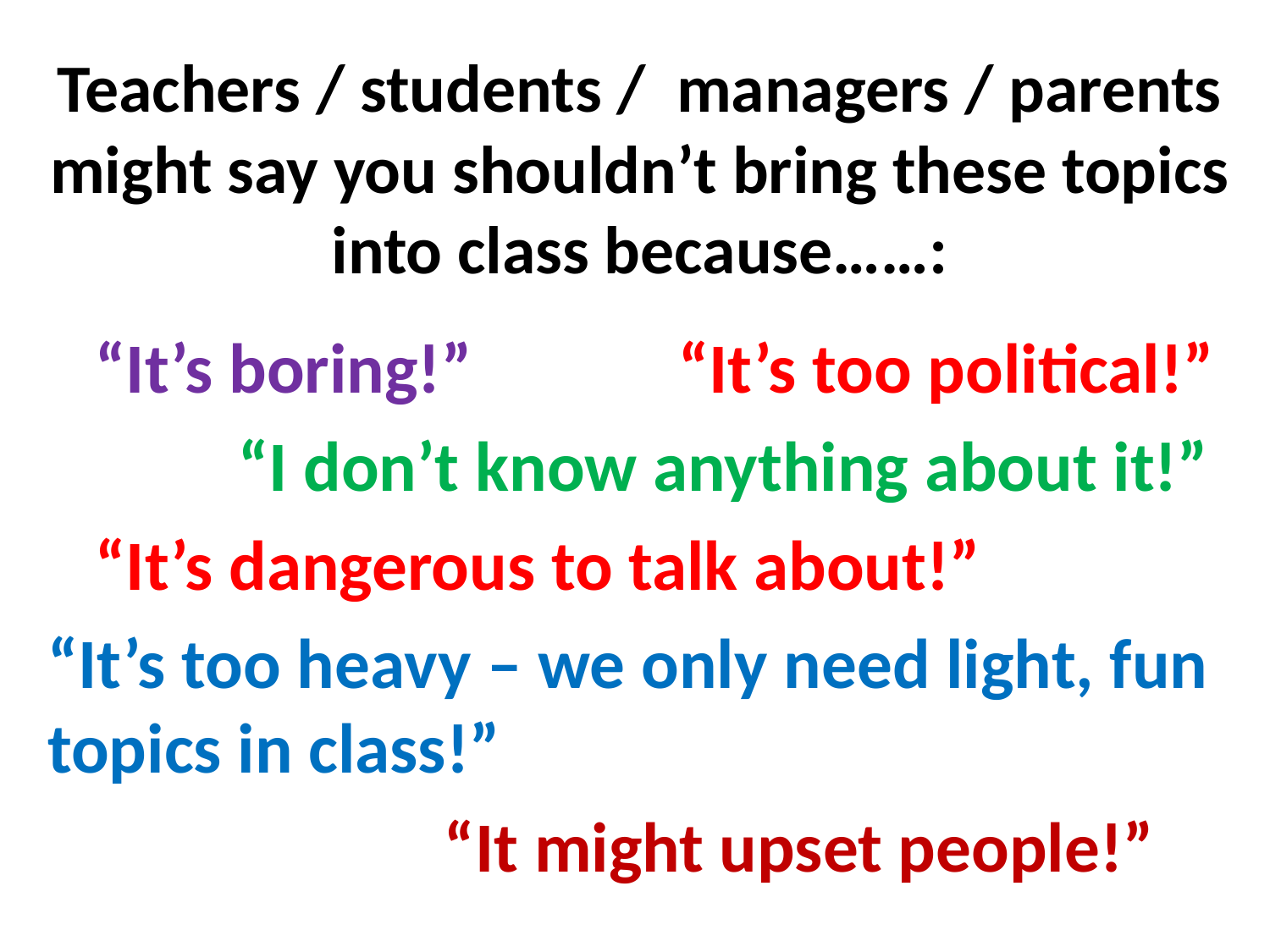

# Teachers / students /  managers / parents might say you shouldn’t bring these topics into class because……:
   “It’s boring!”             “It’s too political!”
            “I don’t know anything about it!”
   “It’s dangerous to talk about!”
“It’s too heavy – we only need light, fun topics in class!”
                         “It might upset people!”